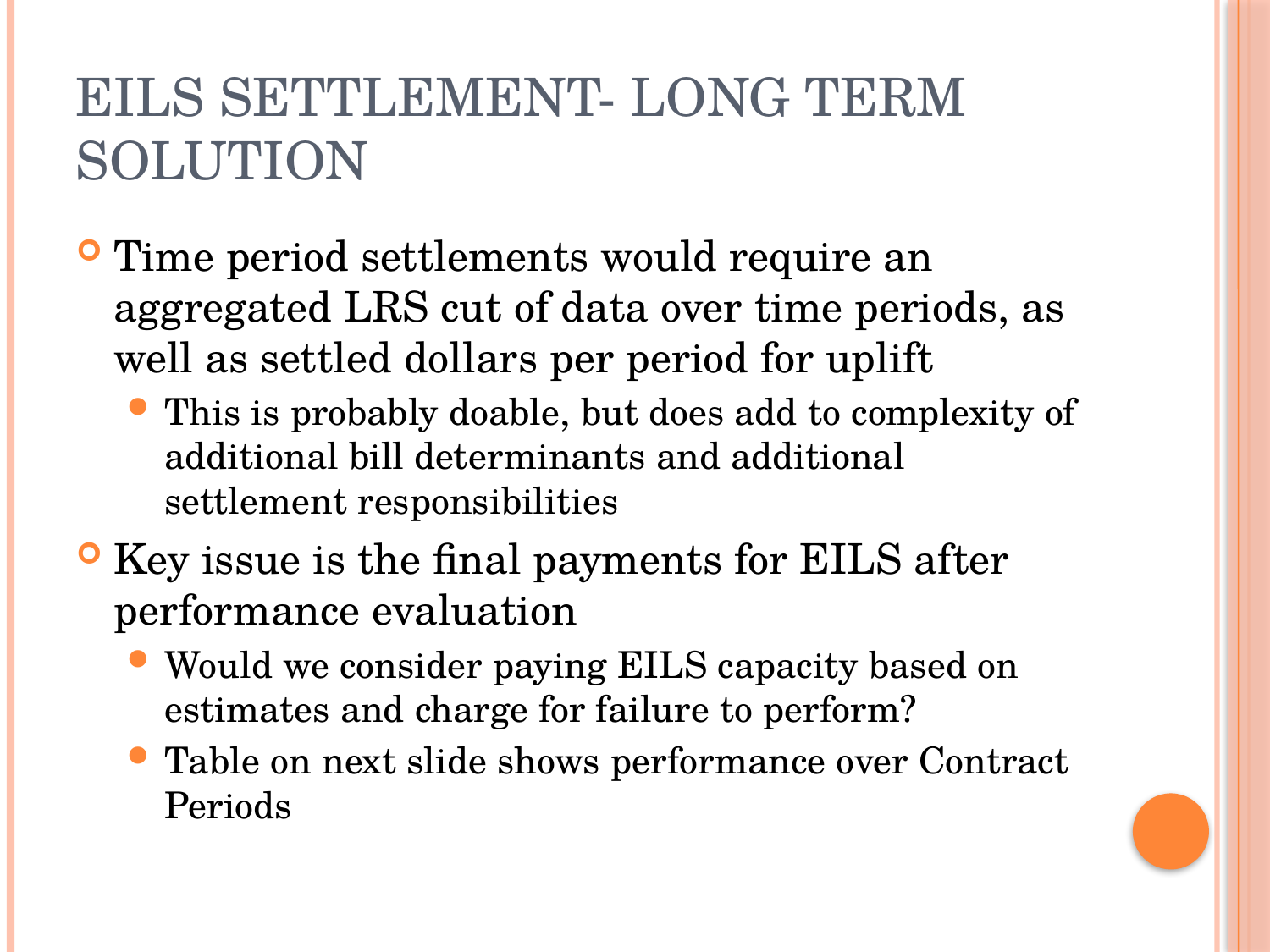

# EILS Settlement- Long Term Solution
Time period settlements would require an aggregated LRS cut of data over time periods, as well as settled dollars per period for uplift
This is probably doable, but does add to complexity of additional bill determinants and additional settlement responsibilities
Key issue is the final payments for EILS after performance evaluation
Would we consider paying EILS capacity based on estimates and charge for failure to perform?
Table on next slide shows performance over Contract Periods